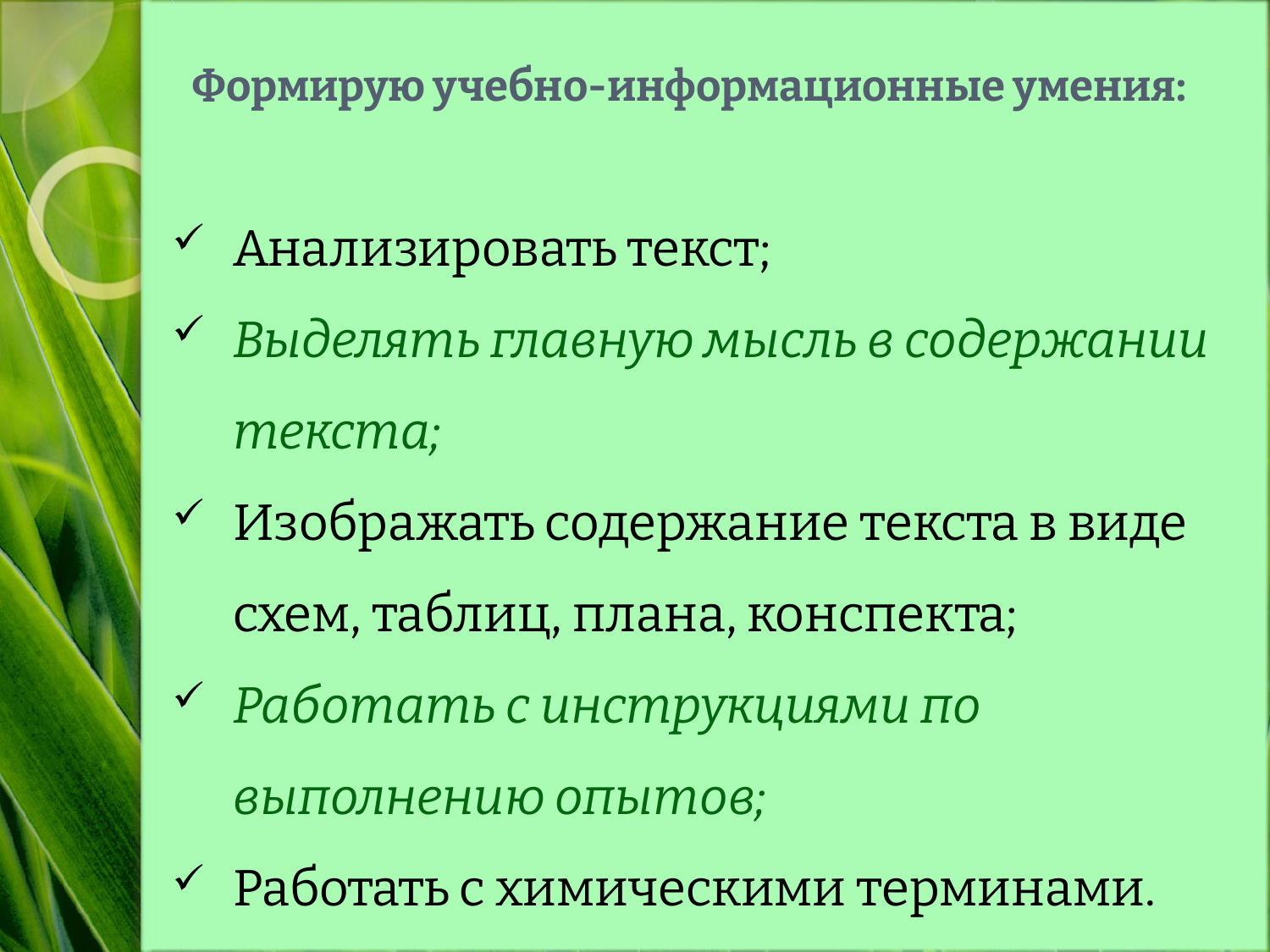

# Формирую учебно-информационные умения:
Анализировать текст;
Выделять главную мысль в содержании текста;
Изображать содержание текста в виде схем, таблиц, плана, конспекта;
Работать с инструкциями по выполнению опытов;
Работать с химическими терминами.